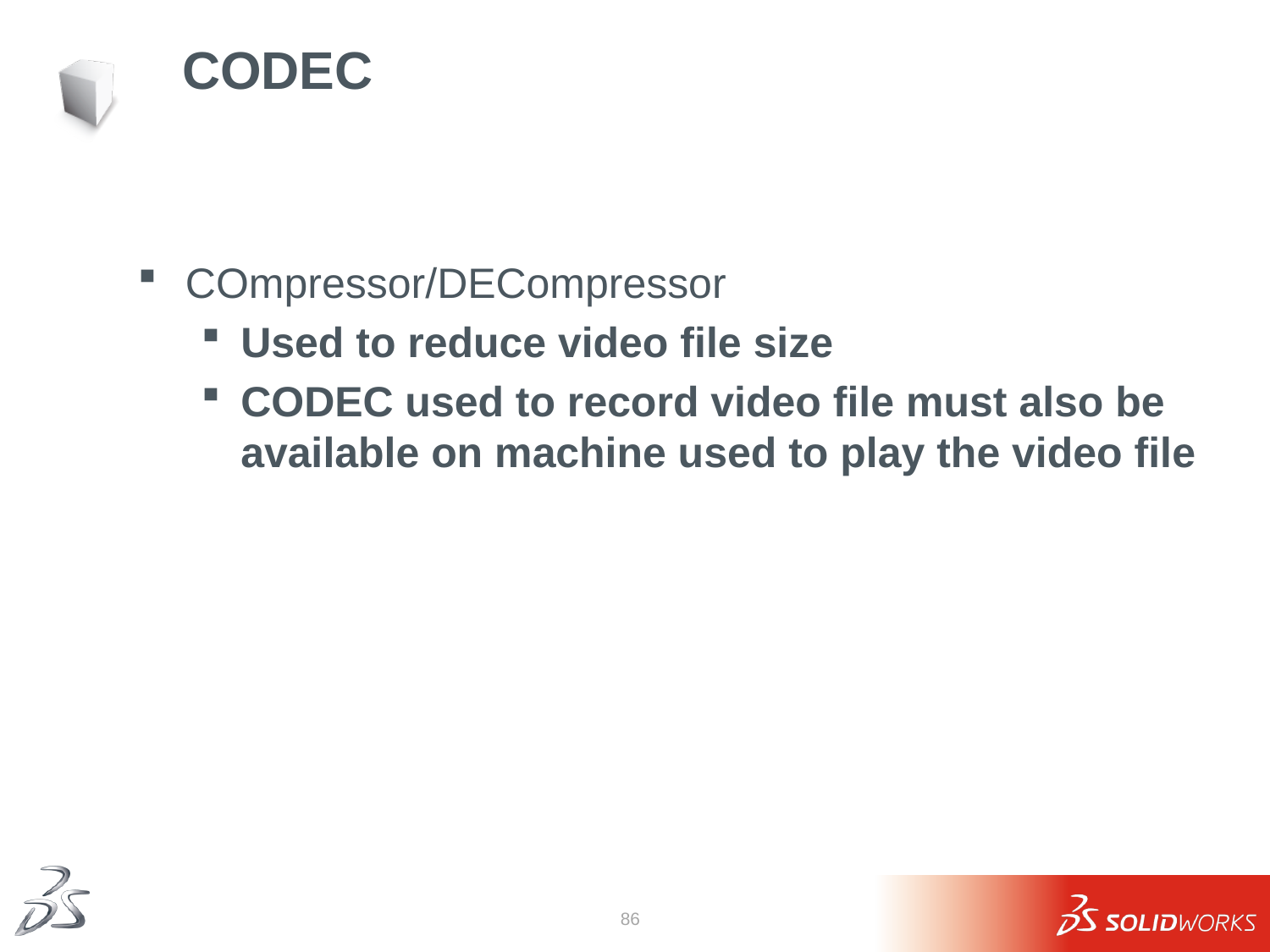

# CODEC
COmpressor/DECompressor
Used to reduce video file size
CODEC used to record video file must also be available on machine used to play the video file